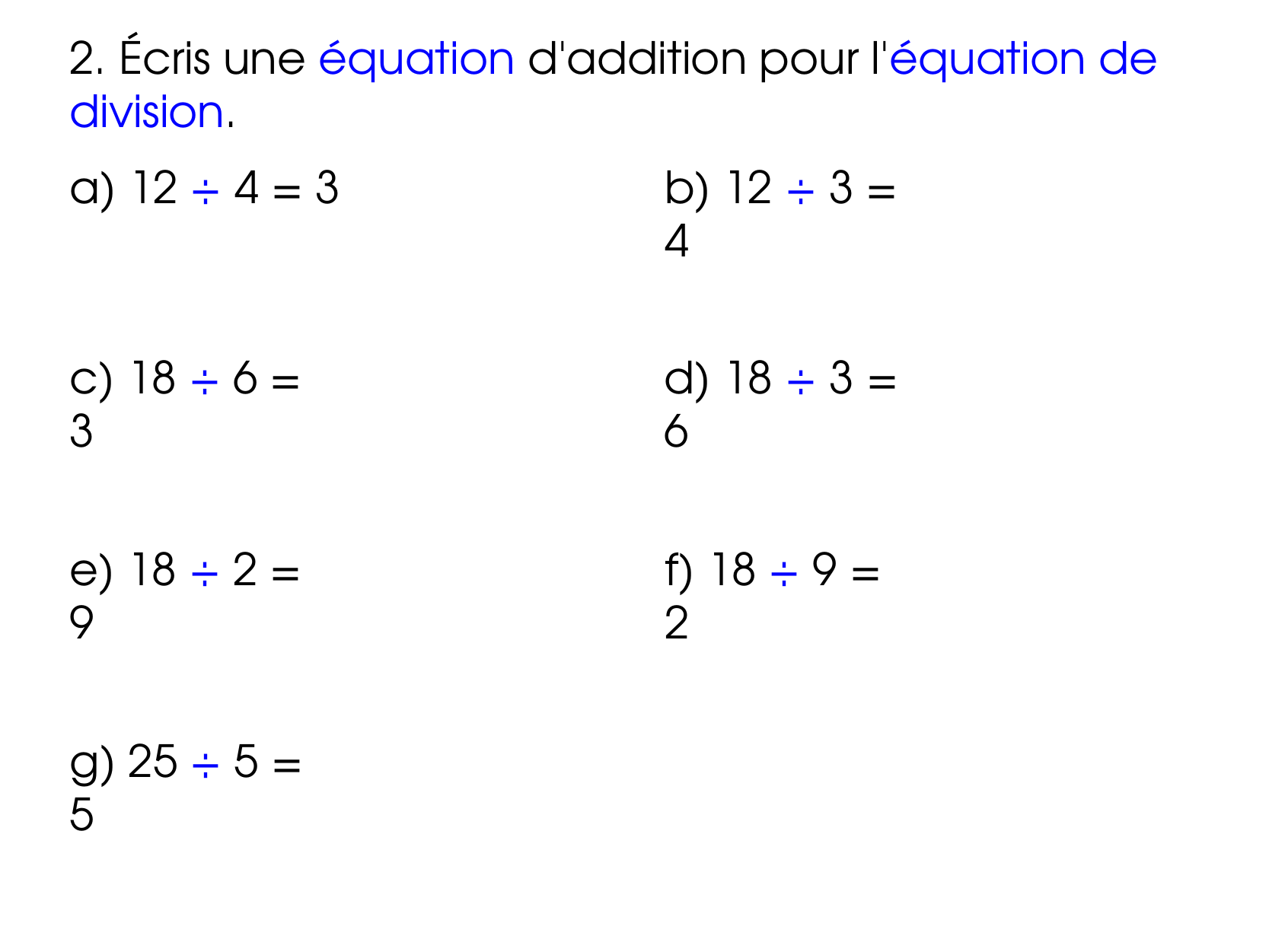

2. Écris une équation d'addition pour l'équation de division.
a) 12 ÷ 4 = 3
b) 12 ÷ 3 = 4
c) 18 ÷ 6 = 3
d) 18 ÷ 3 = 6
e) 18 ÷ 2 = 9
f) 18 ÷ 9 = 2
g) 25 ÷ 5 = 5